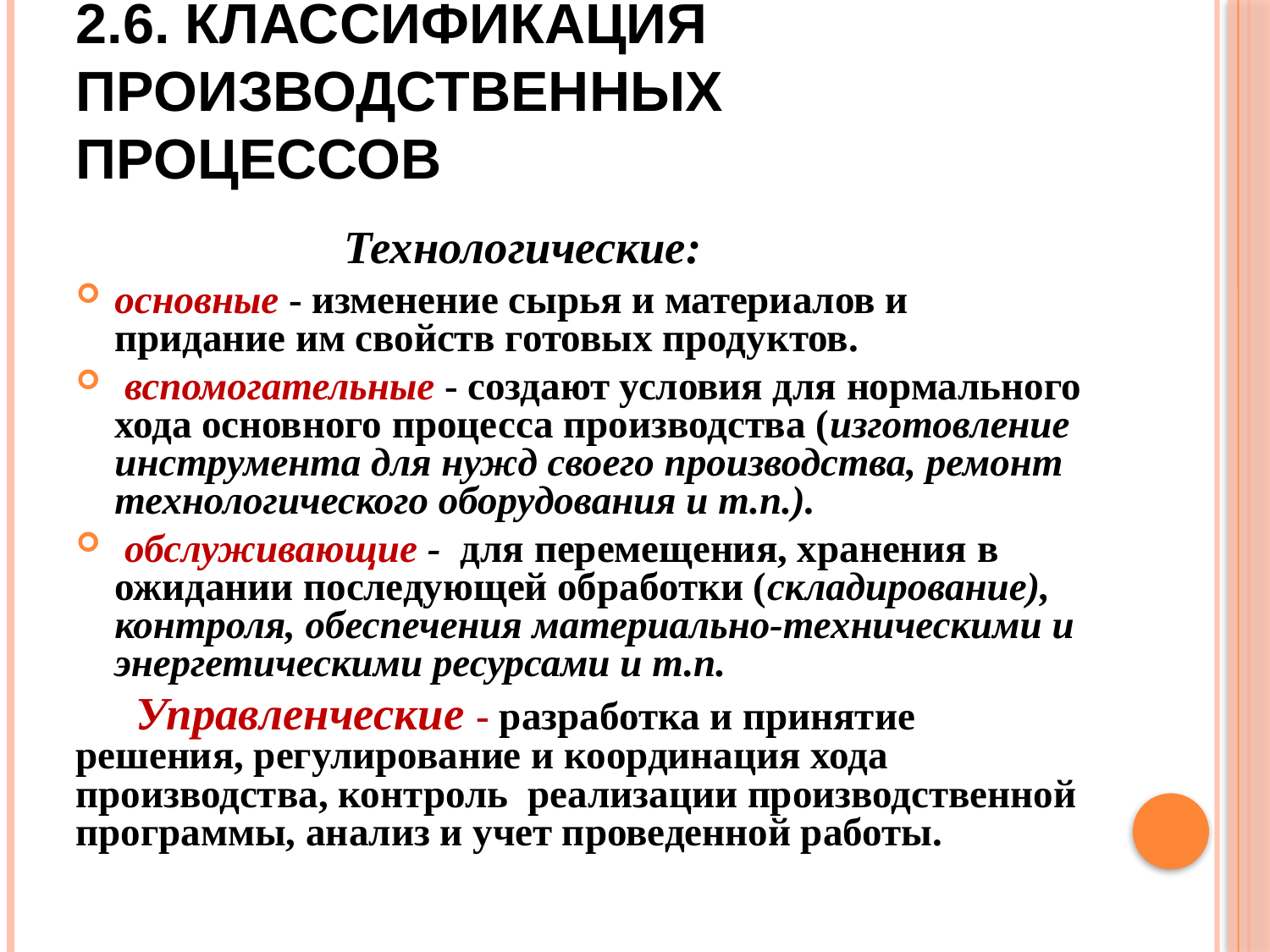

# 2.6. Классификация  производственных процессов
                       Технологические:
основные - изменение сырья и материалов и придание им свойств готовых продуктов.
 вспомогательные - создают условия для нормального хода основного процесса производства (изготовление инструмента для нужд своего производства, ремонт технологического оборудования и т.п.).
 обслуживающие -  для перемещения, хранения в ожидании последующей обработки (складирование), контроля, обеспечения материально-техническими и энергетическими ресурсами и т.п.
      Управленческие - разработка и принятие решения, регулирование и координация хода производства, контроль  реализации производственной программы, анализ и учет проведенной работы.